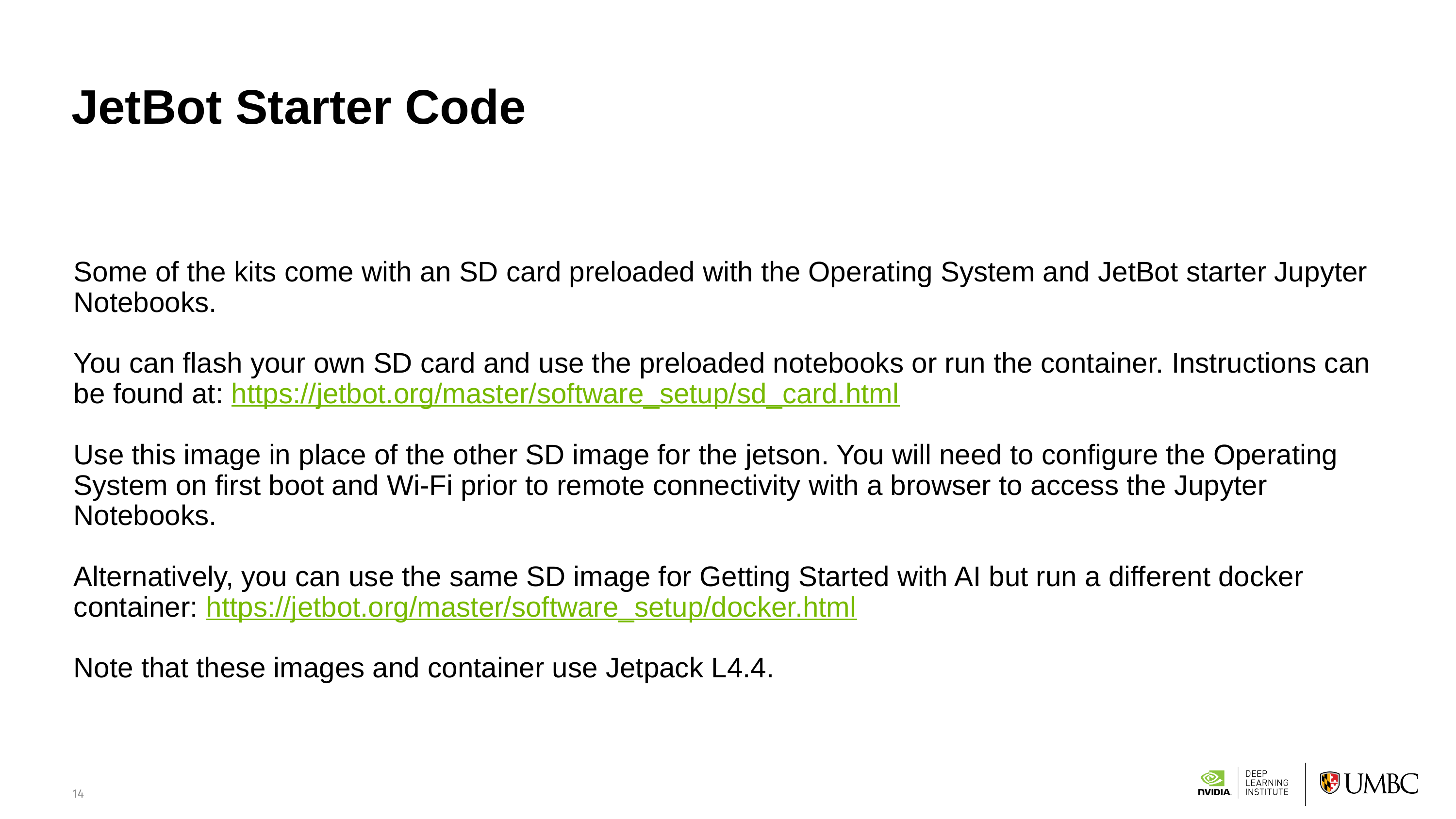

# JetBot Starter Code
Some of the kits come with an SD card preloaded with the Operating System and JetBot starter Jupyter Notebooks.
You can flash your own SD card and use the preloaded notebooks or run the container. Instructions can be found at: https://jetbot.org/master/software_setup/sd_card.html
Use this image in place of the other SD image for the jetson. You will need to configure the Operating System on first boot and Wi-Fi prior to remote connectivity with a browser to access the Jupyter Notebooks.
Alternatively, you can use the same SD image for Getting Started with AI but run a different docker container: https://jetbot.org/master/software_setup/docker.html
Note that these images and container use Jetpack L4.4.